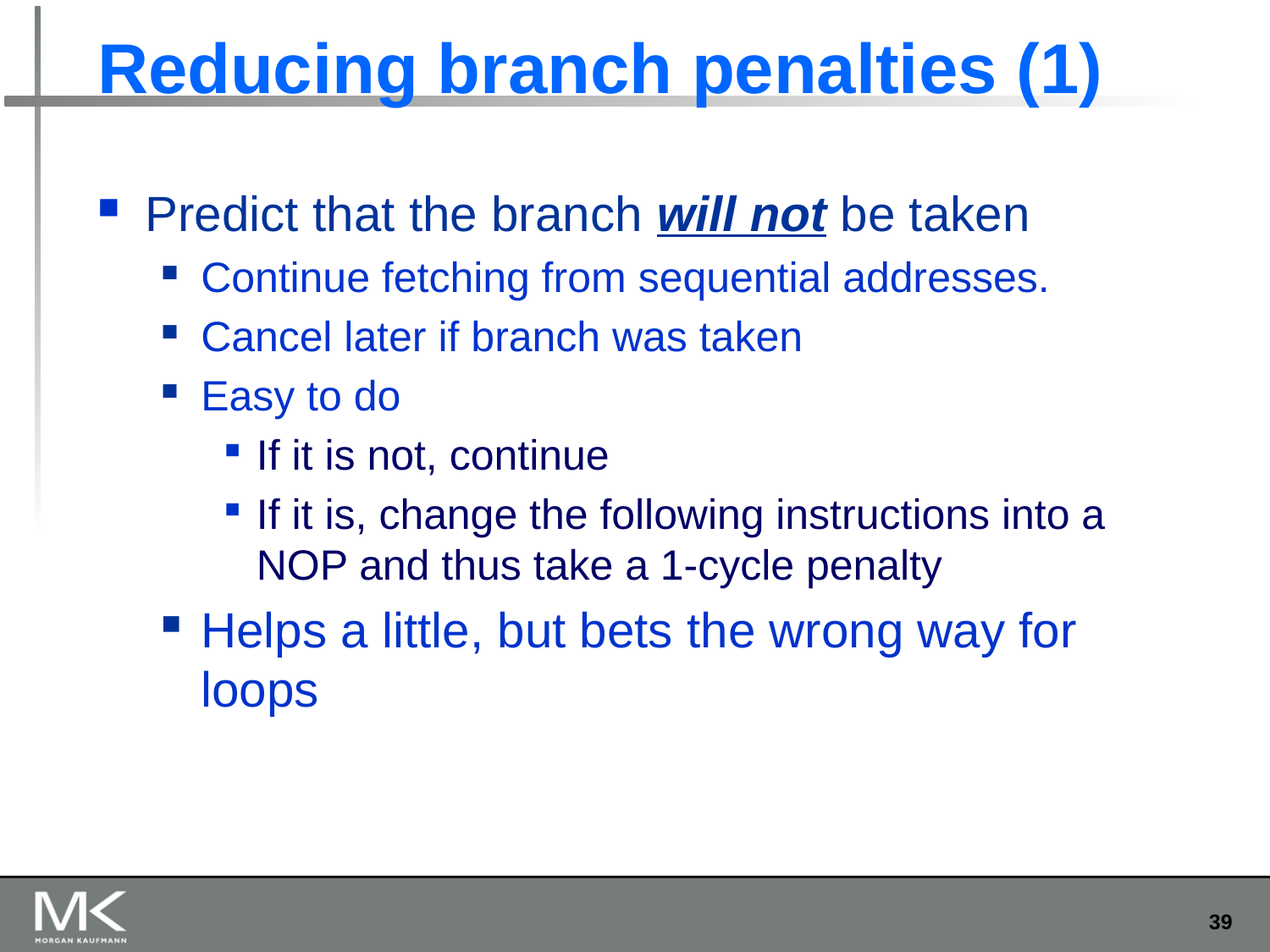

# Reducing branch penalties (1)
Predict that the branch will not be taken
Continue fetching from sequential addresses.
Cancel later if branch was taken
Easy to do
If it is not, continue
If it is, change the following instructions into a NOP and thus take a 1-cycle penalty
Helps a little, but bets the wrong way for loops